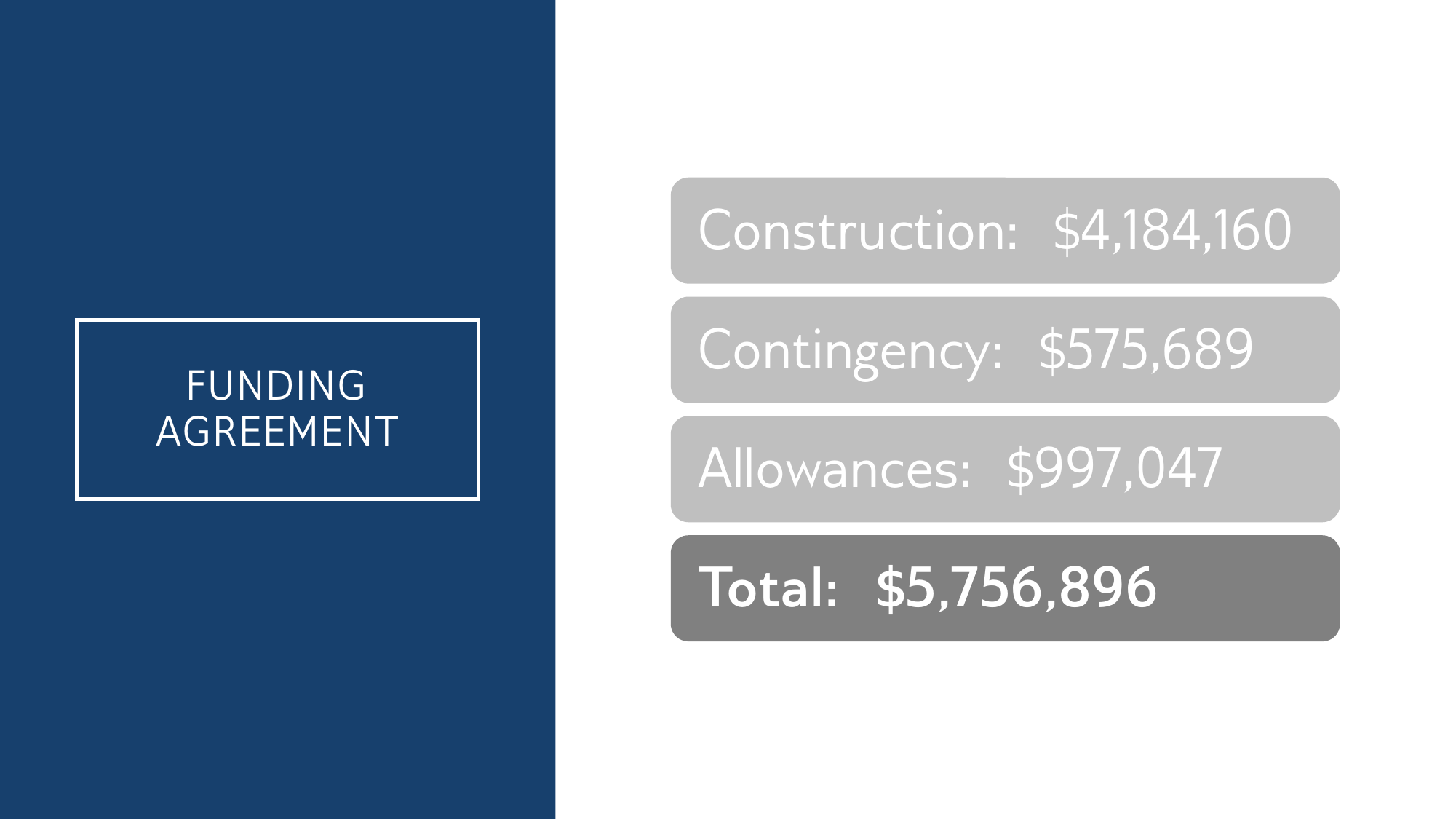

Construction:  $4,184,160
Contingency:  $575,689
Allowances:  $997,047
Total:  $5,756,896
# Funding AGREEMENT